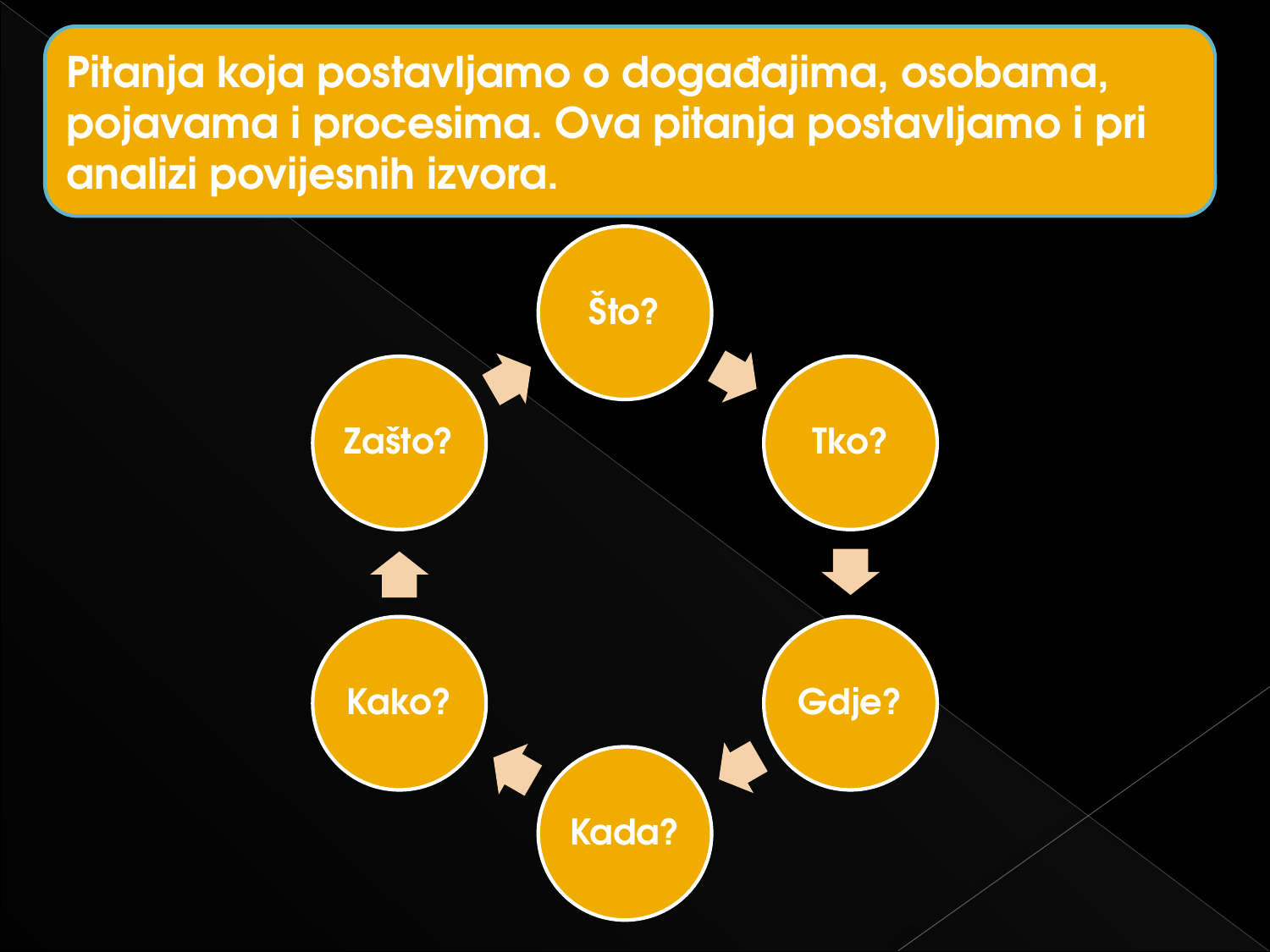

Pitanja koja postavljamo o događajima, osobama, pojavama i procesima. Ova pitanja postavljamo i pri analizi povijesnih izvora.
Što?

Tko?

Gdje?

Kada?

Kako?

Zašto?